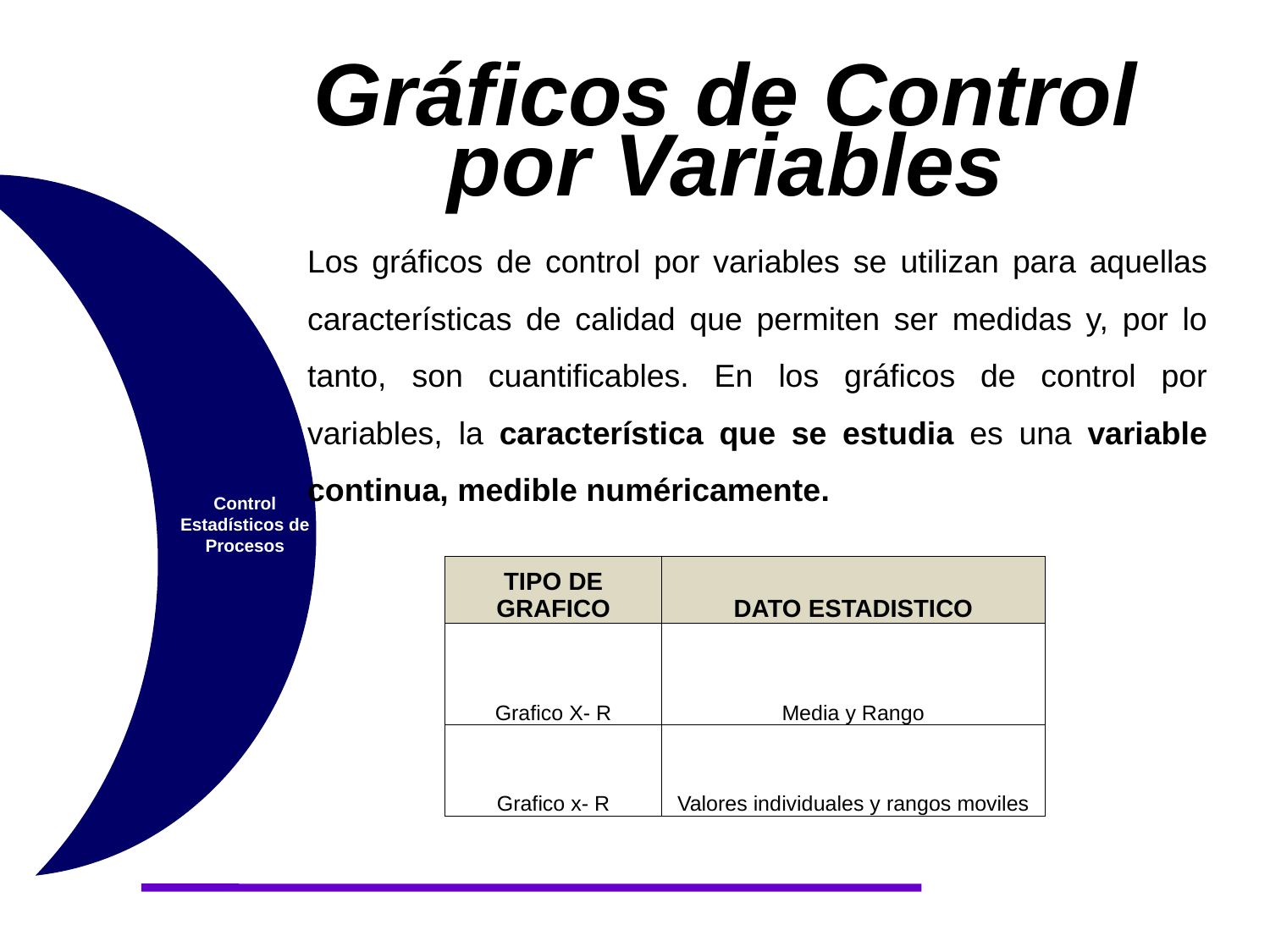

Gráficos de Control por Variables

Los gráficos de control por variables se utilizan para aquellas características de calidad que permiten ser medidas y, por lo tanto, son cuantificables. En los gráficos de control por variables, la característica que se estudia es una variable continua, medible numéricamente.

Control Estadísticos de Procesos
| TIPO DE GRAFICO | DATO ESTADISTICO |
| --- | --- |
| Grafico X- R | Media y Rango |
| Grafico x- R | Valores individuales y rangos moviles |